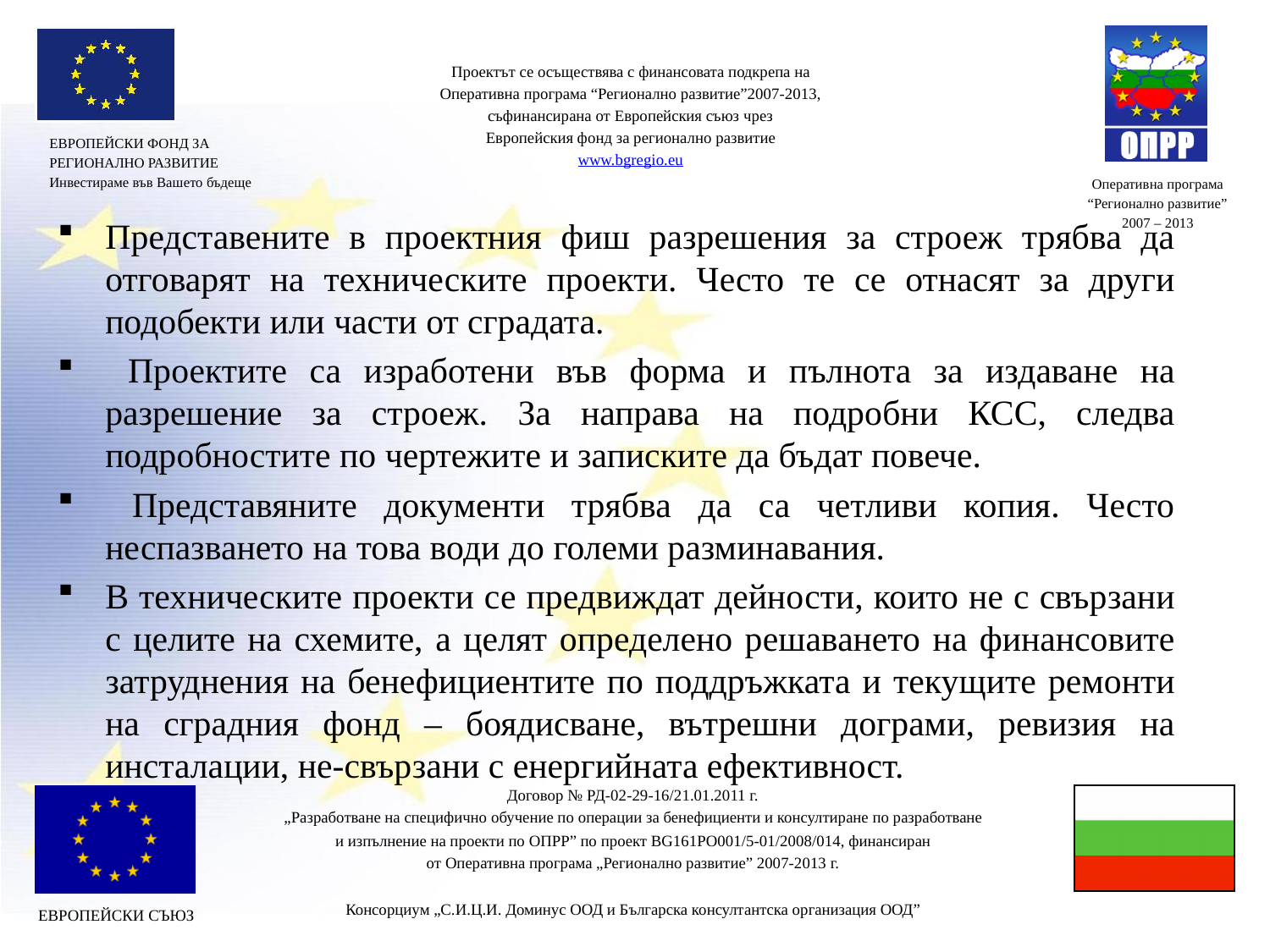

Представените в проектния фиш разрешения за строеж трябва да отговарят на техническите проекти. Често те се отнасят за други подобекти или части от сградата.
 Проектите са изработени във форма и пълнота за издаване на разрешение за строеж. За направа на подробни КСС, следва подробностите по чертежите и записките да бъдат повече.
 Представяните документи трябва да са четливи копия. Често неспазването на това води до големи разминавания.
В техническите проекти се предвиждат дейности, които не с свързани с целите на схемите, а целят определено решаването на финансовите затруднения на бенефициентите по поддръжката и текущите ремонти на сградния фонд – боядисване, вътрешни дограми, ревизия на инсталации, не-свързани с енергийната ефективност.